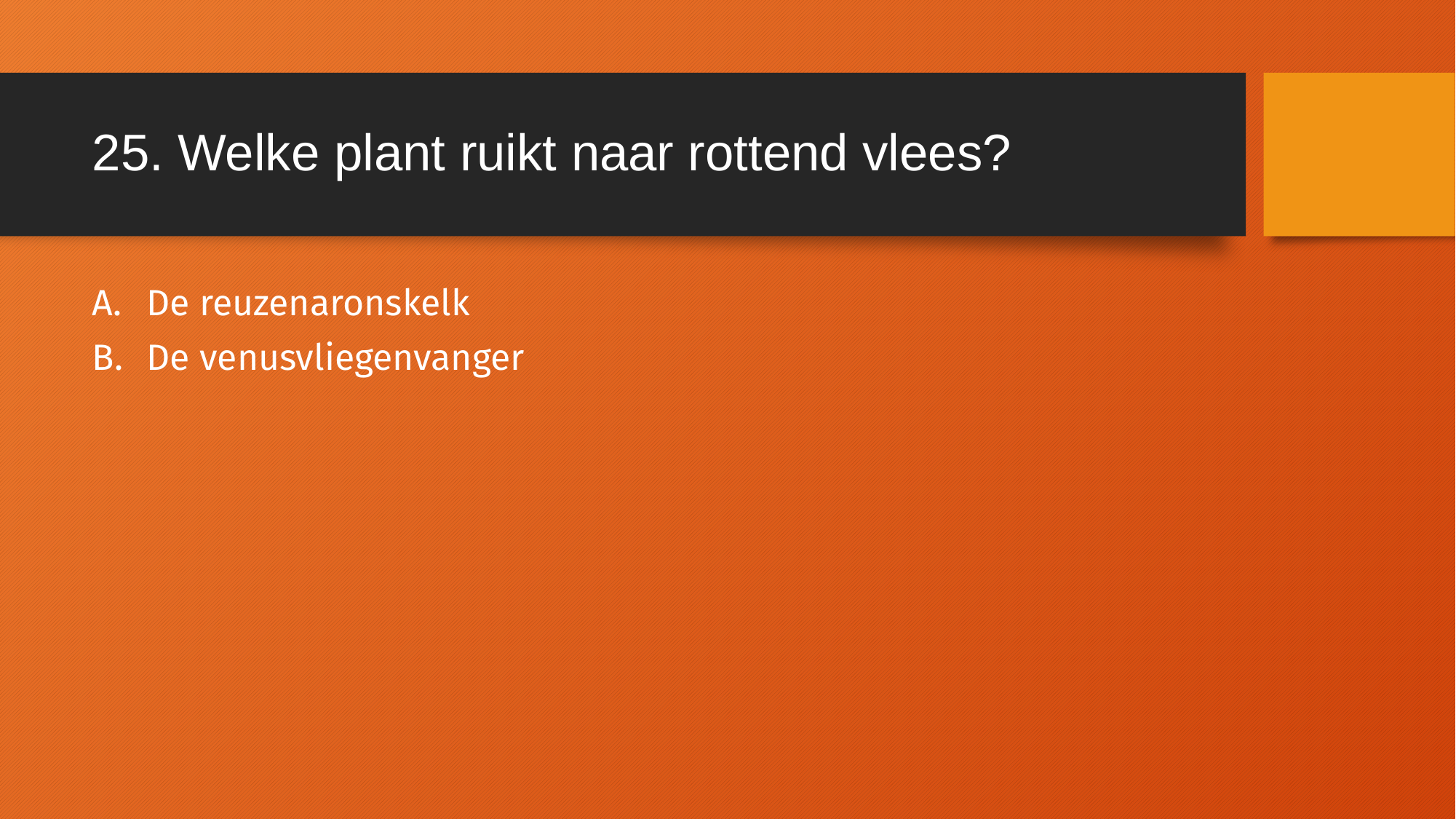

# 25. Welke plant ruikt naar rottend vlees?
De reuzenaronskelk
De venusvliegenvanger